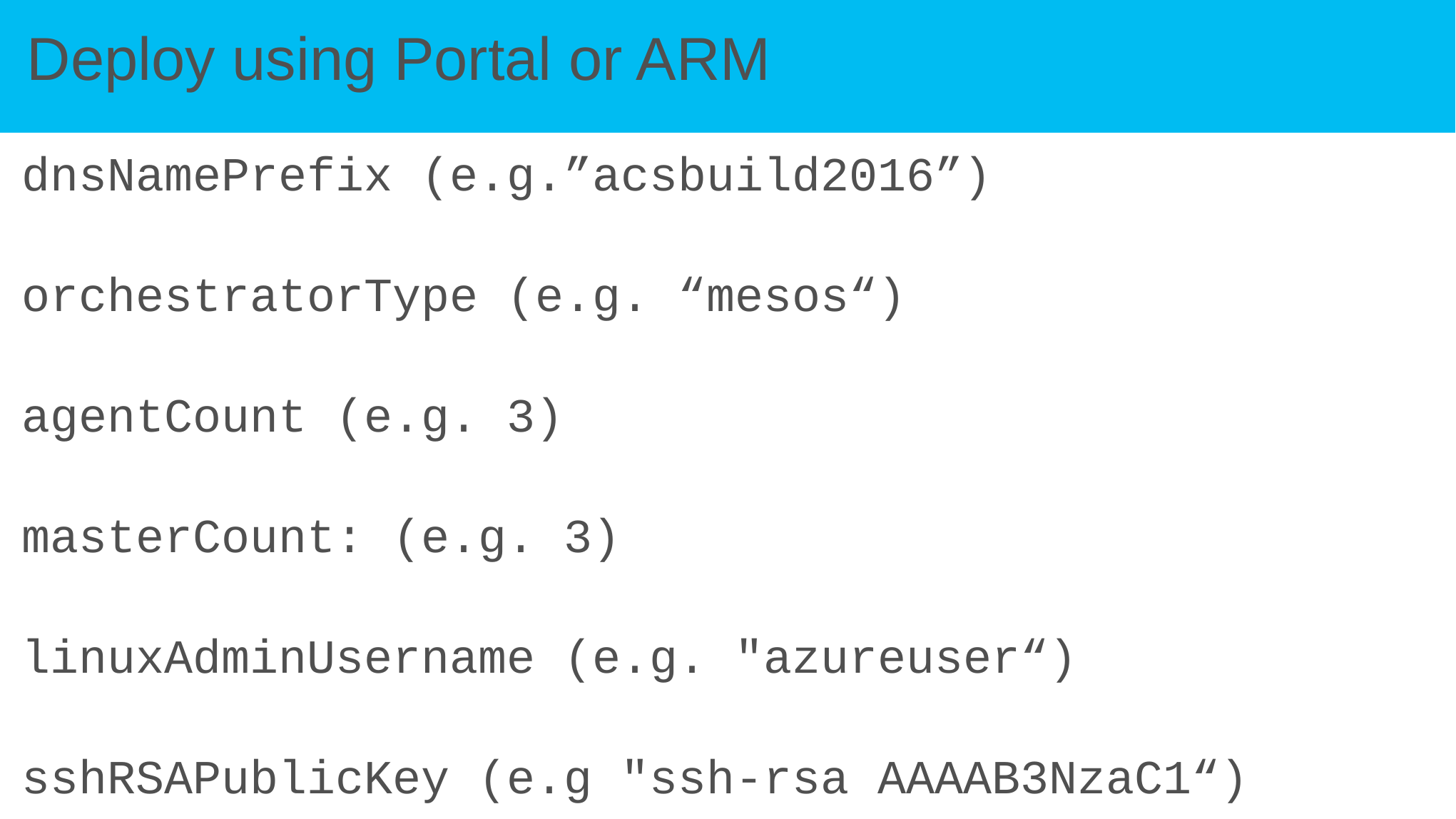

Deploy using Portal or ARM
dnsNamePrefix (e.g.”acsbuild2016”)

orchestratorType (e.g. “mesos“)

agentCount (e.g. 3)

masterCount: (e.g. 3)

linuxAdminUsername (e.g. "azureuser“)

sshRSAPublicKey (e.g "ssh-rsa AAAAB3NzaC1“)